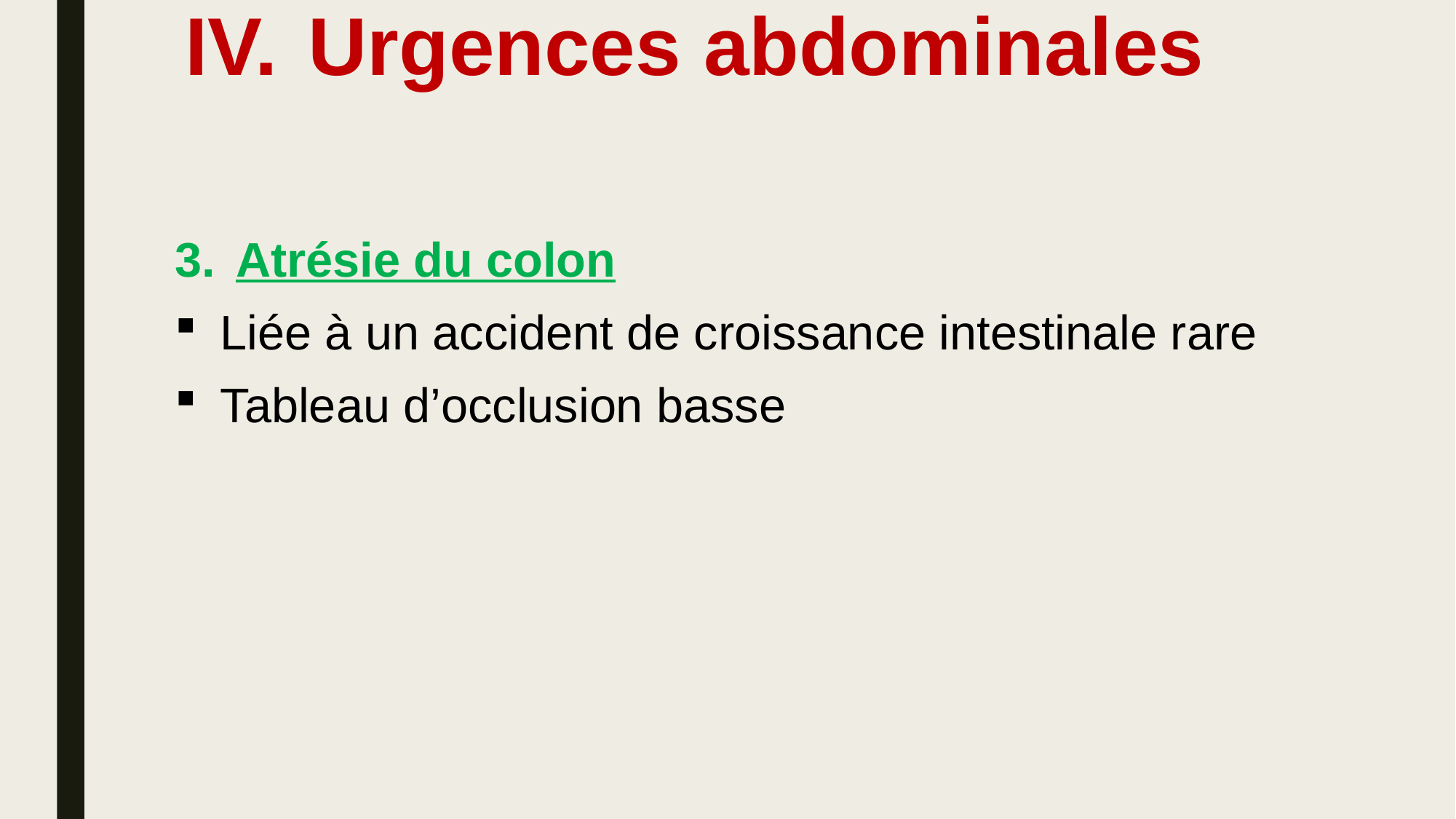

# Urgences abdominales
Atrésie du colon
Liée à un accident de croissance intestinale rare
Tableau d’occlusion basse